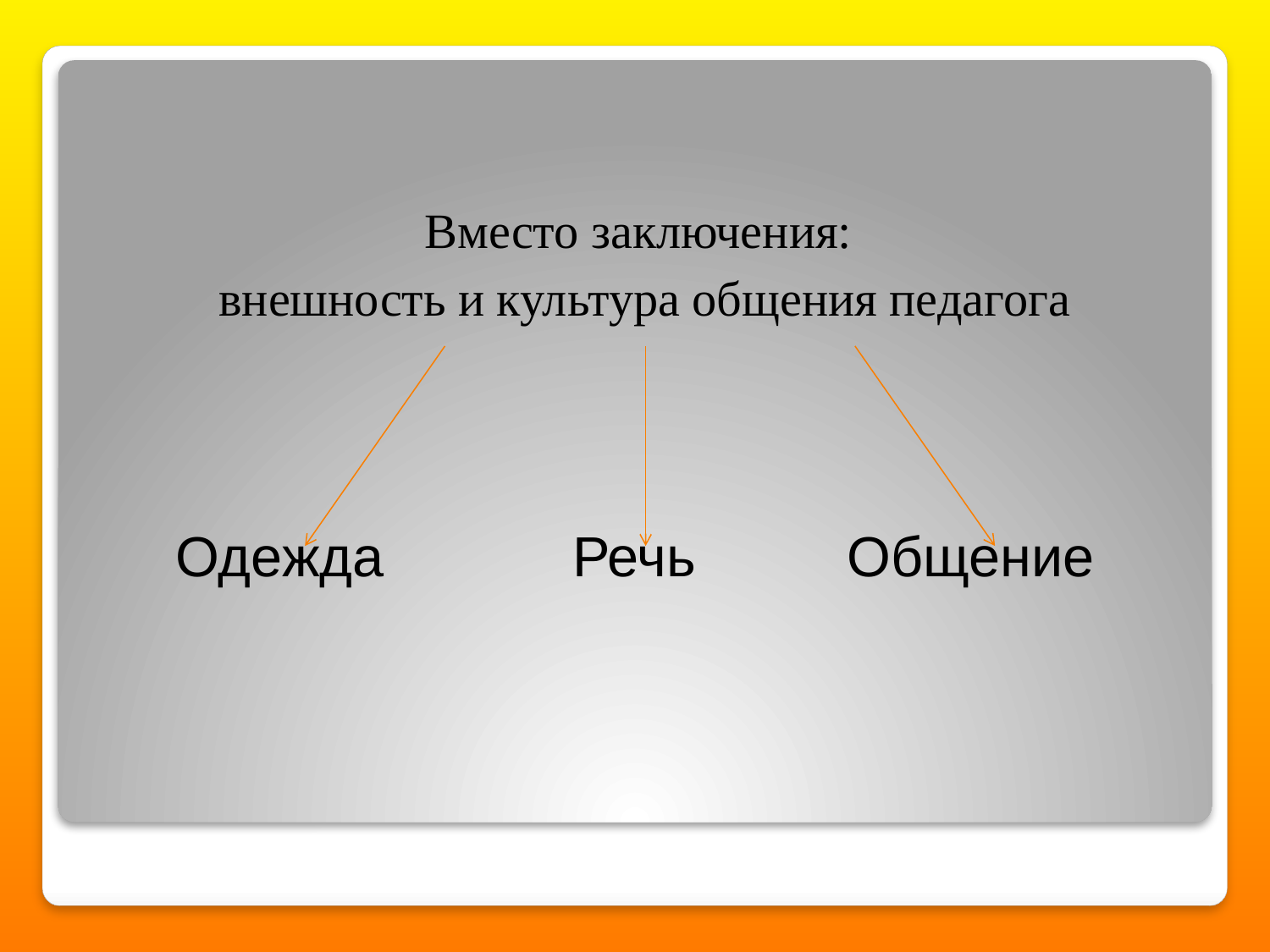

Вместо заключения:
внешность и культура общения педагога

Одежда          Речь        Общение